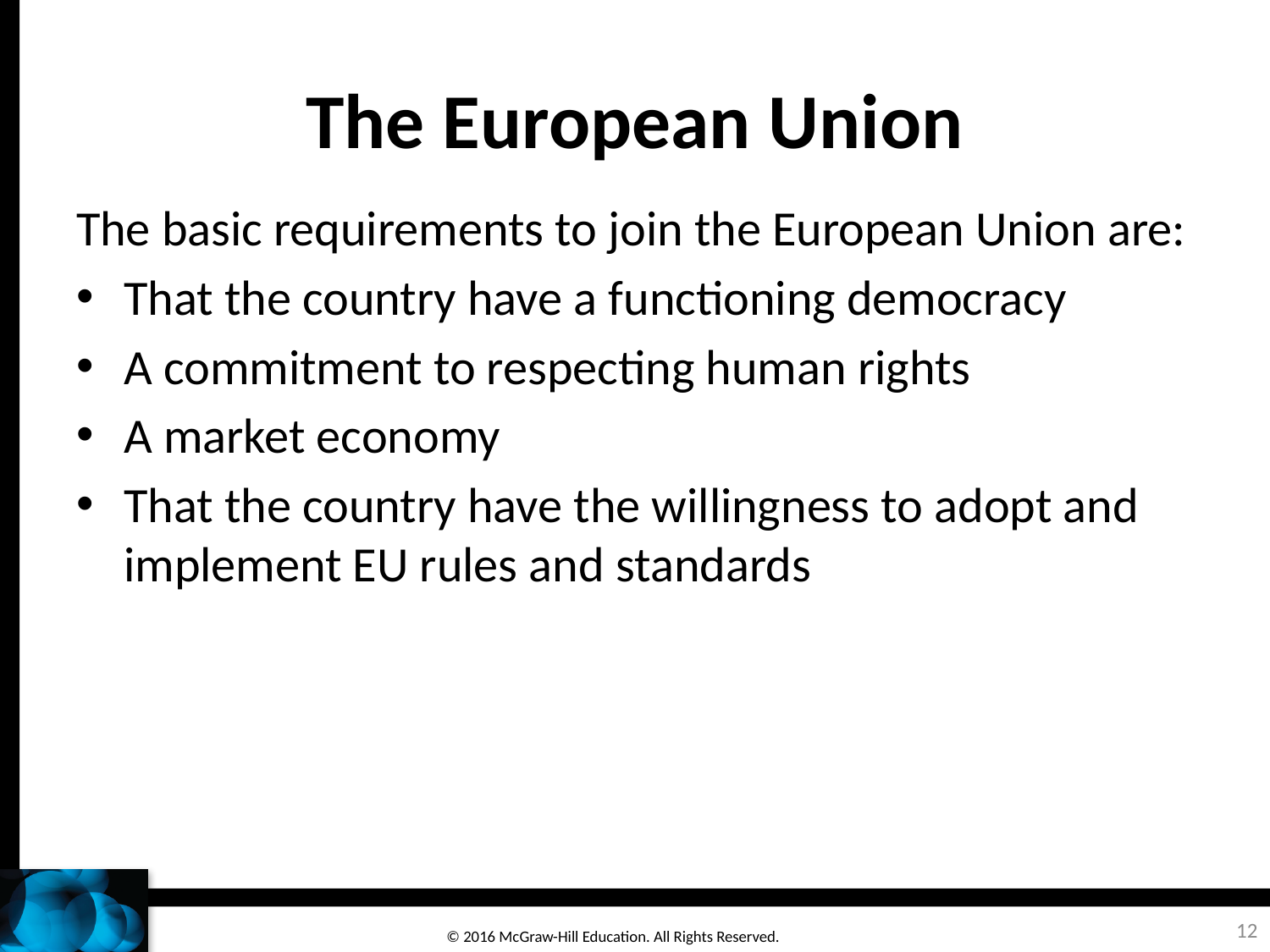

# The European Union
The basic requirements to join the European Union are:
That the country have a functioning democracy
A commitment to respecting human rights
A market economy
That the country have the willingness to adopt and implement EU rules and standards

12
© 2016 McGraw-Hill Education. All Rights Reserved.